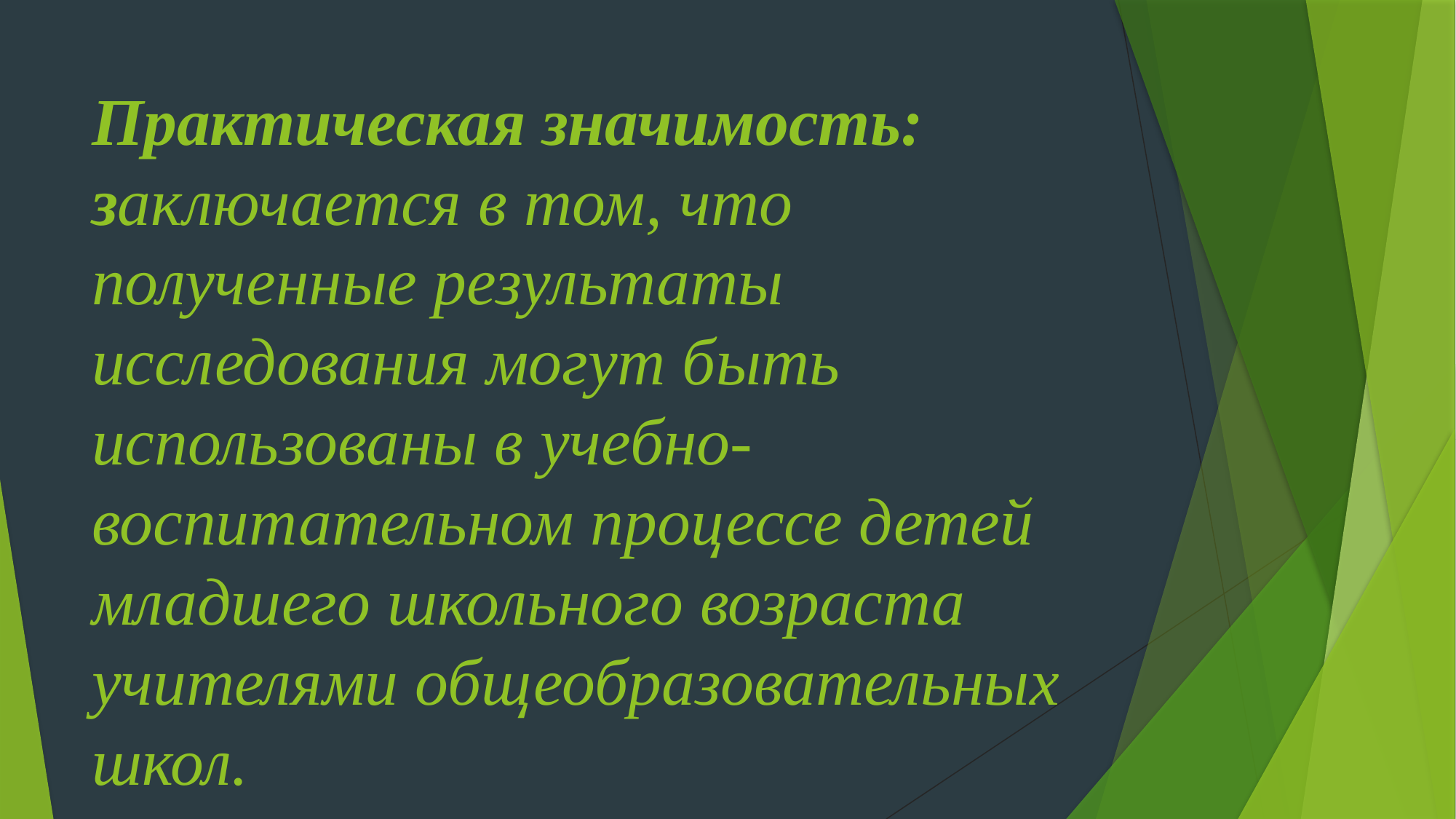

# Практическая значимость: заключается в том, что полученные результаты исследования могут быть использованы в учебно-воспитательном процессе детей младшего школьного возраста учителями общеобразовательных школ.